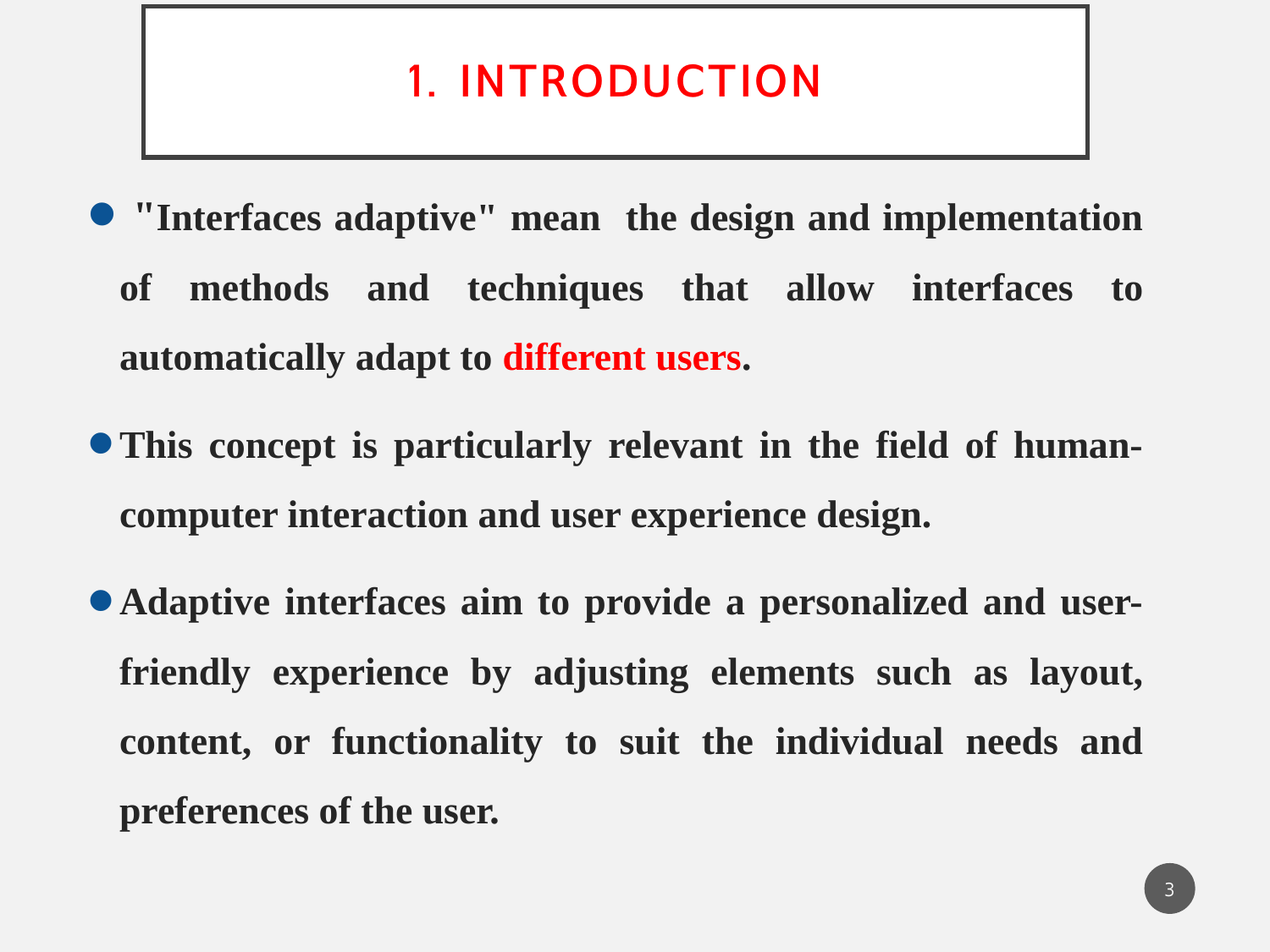

# 1. Introduction
 "Interfaces adaptive" mean  the design and implementation of methods and techniques that allow interfaces to automatically adapt to different users.
This concept is particularly relevant in the field of human-computer interaction and user experience design.
Adaptive interfaces aim to provide a personalized and user-friendly experience by adjusting elements such as layout, content, or functionality to suit the individual needs and preferences of the user.
3